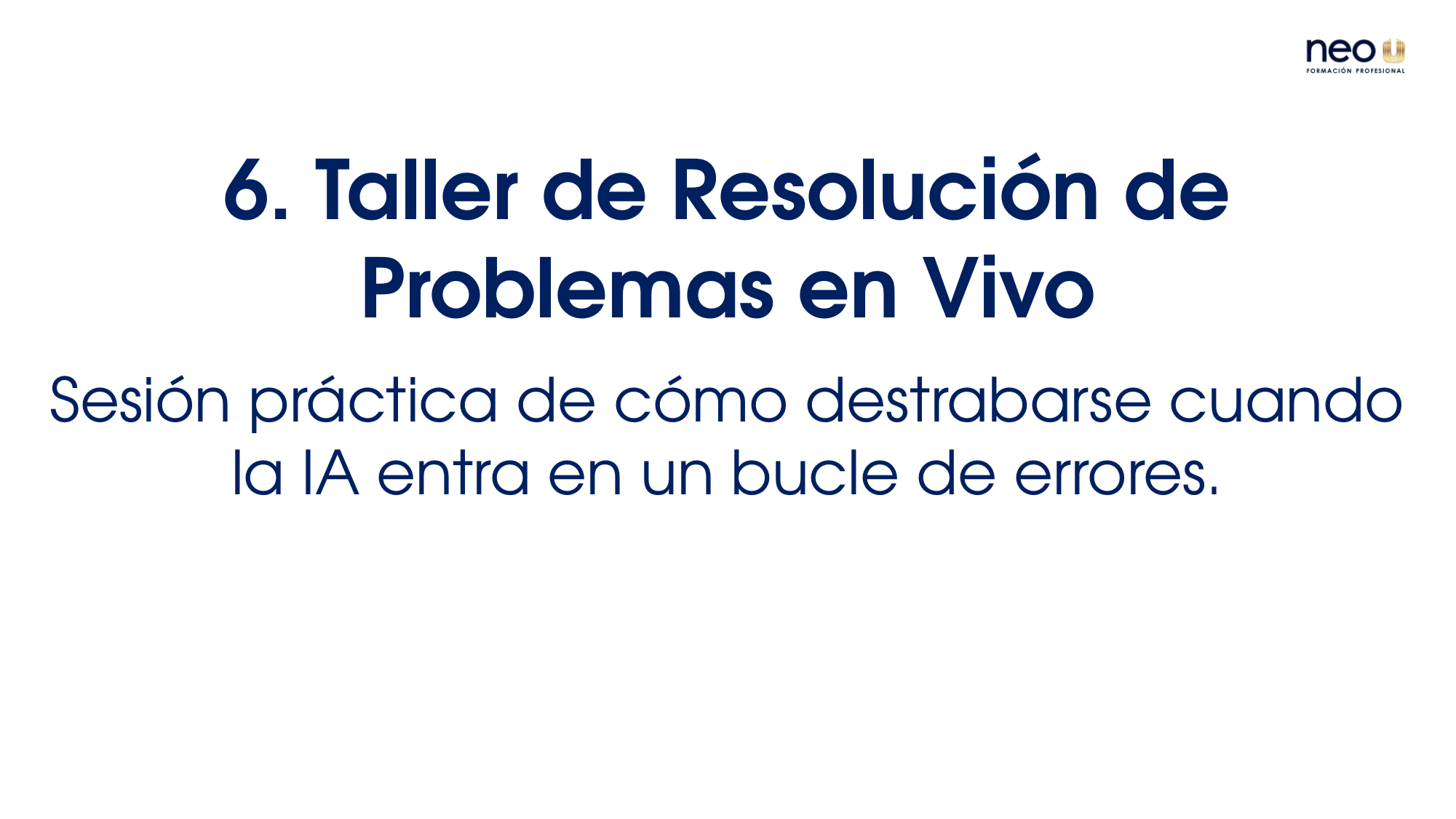

6. Taller de Resolución de Problemas en Vivo
Sesión práctica de cómo destrabarse cuando la IA entra en un bucle de errores.